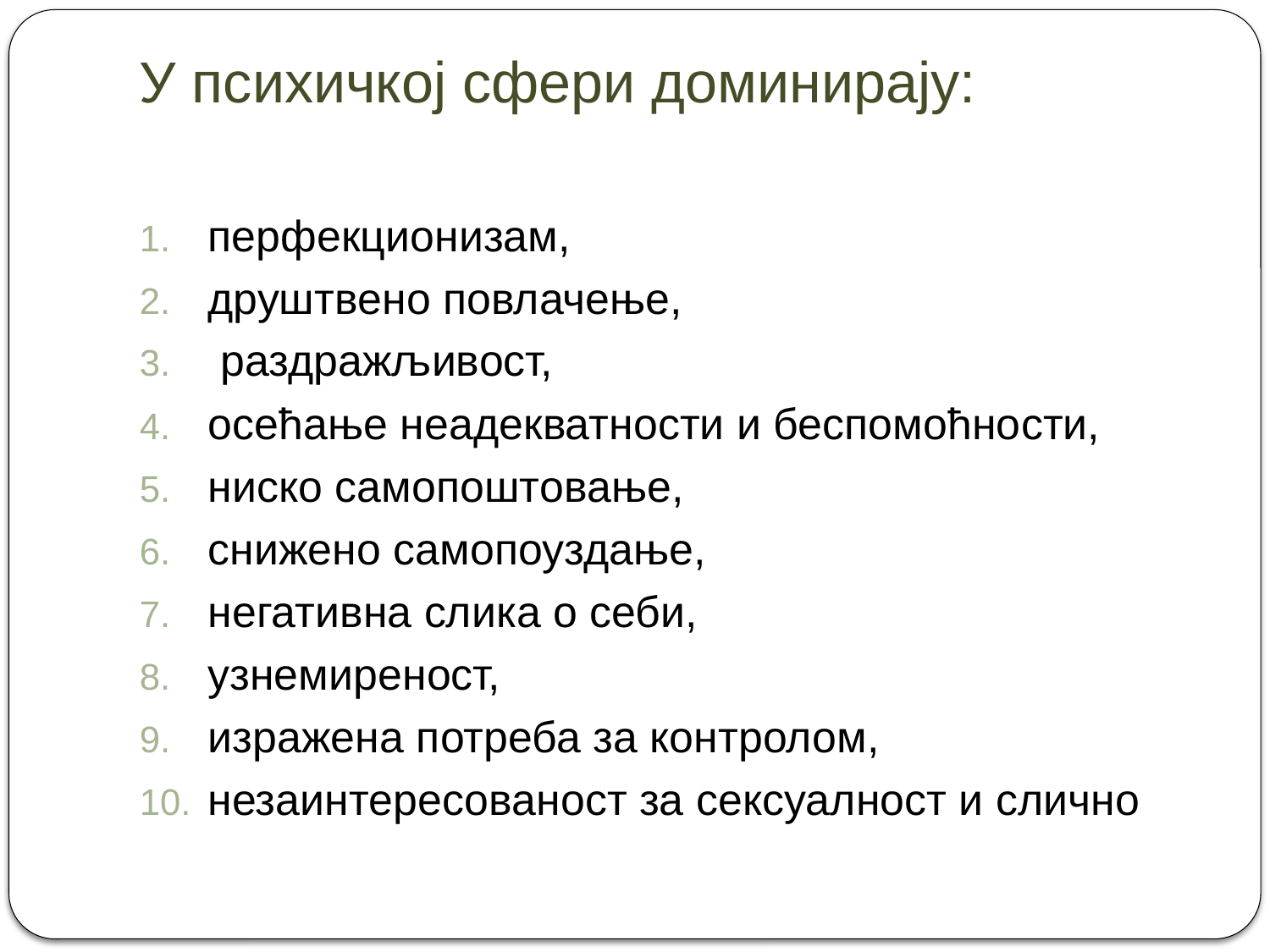

# У психичкој сфери доминирају:
перфекционизам,
друштвено повлачење,
 раздражљивост,
осећање неадекватности и беспомоћности,
ниско самопоштовање,
снижено самопоуздање,
негативна слика о себи,
узнемиреност,
изражена потреба за контролом,
незаинтересованост за сексуалност и слично